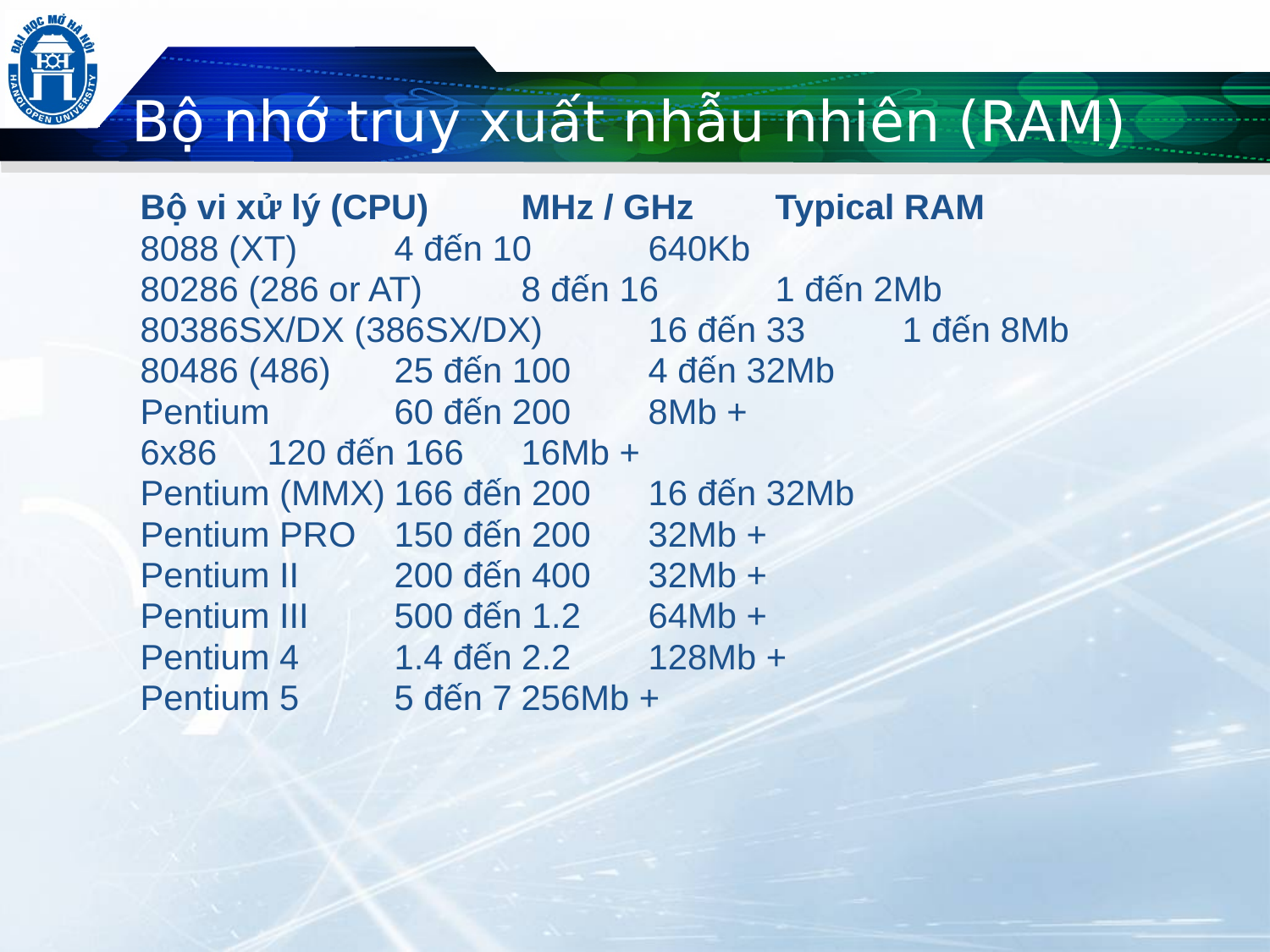

Bộ nhớ truy xuất nhẫu nhiên (RAM)
Bộ vi xử lý (CPU)	MHz / GHz	Typical RAM
8088 (XT)	4 đến 10	640Kb
80286 (286 or AT)	8 đến 16	1 đến 2Mb
80386SX/DX (386SX/DX)	16 đến 33	1 đến 8Mb
80486 (486)	25 đến 100	4 đến 32Mb
Pentium	60 đến 200	8Mb +
6x86	120 đến 166	16Mb +
Pentium (MMX)	166 đến 200	16 đến 32Mb
Pentium PRO	150 đến 200	32Mb +
Pentium II	200 đến 400	32Mb +
Pentium III	500 đến 1.2	64Mb +
Pentium 4	1.4 đến 2.2	128Mb +
Pentium 5	5 đến 7	256Mb +